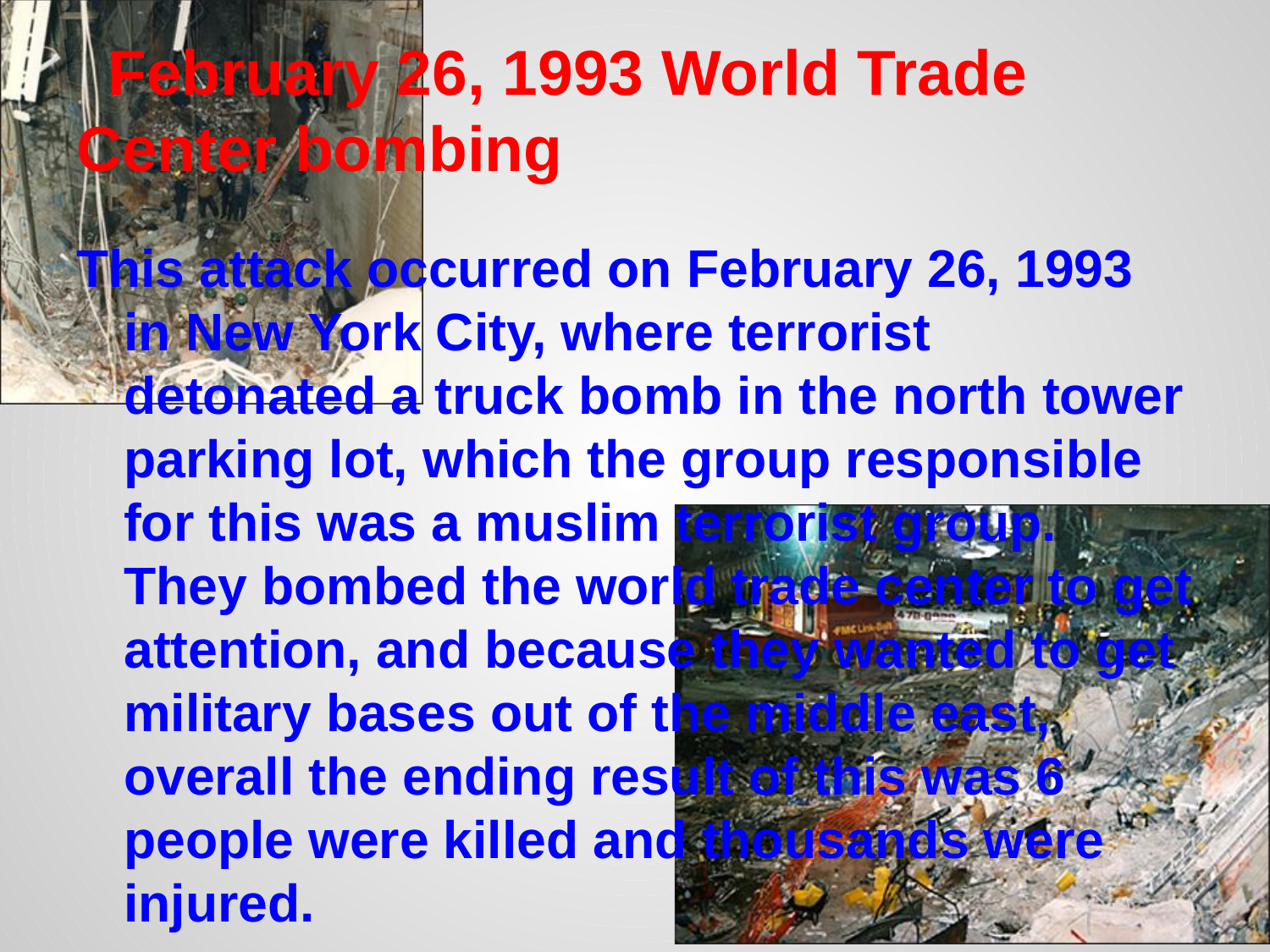

# February 26, 1993 World Trade Center bombing
This attack occurred on February 26, 1993 in New York City, where terrorist detonated a truck bomb in the north tower parking lot, which the group responsible for this was a muslim terrorist group. They bombed the world trade center to get attention, and because they wanted to get military bases out of the middle east, overall the ending result of this was 6 people were killed and thousands were injured.